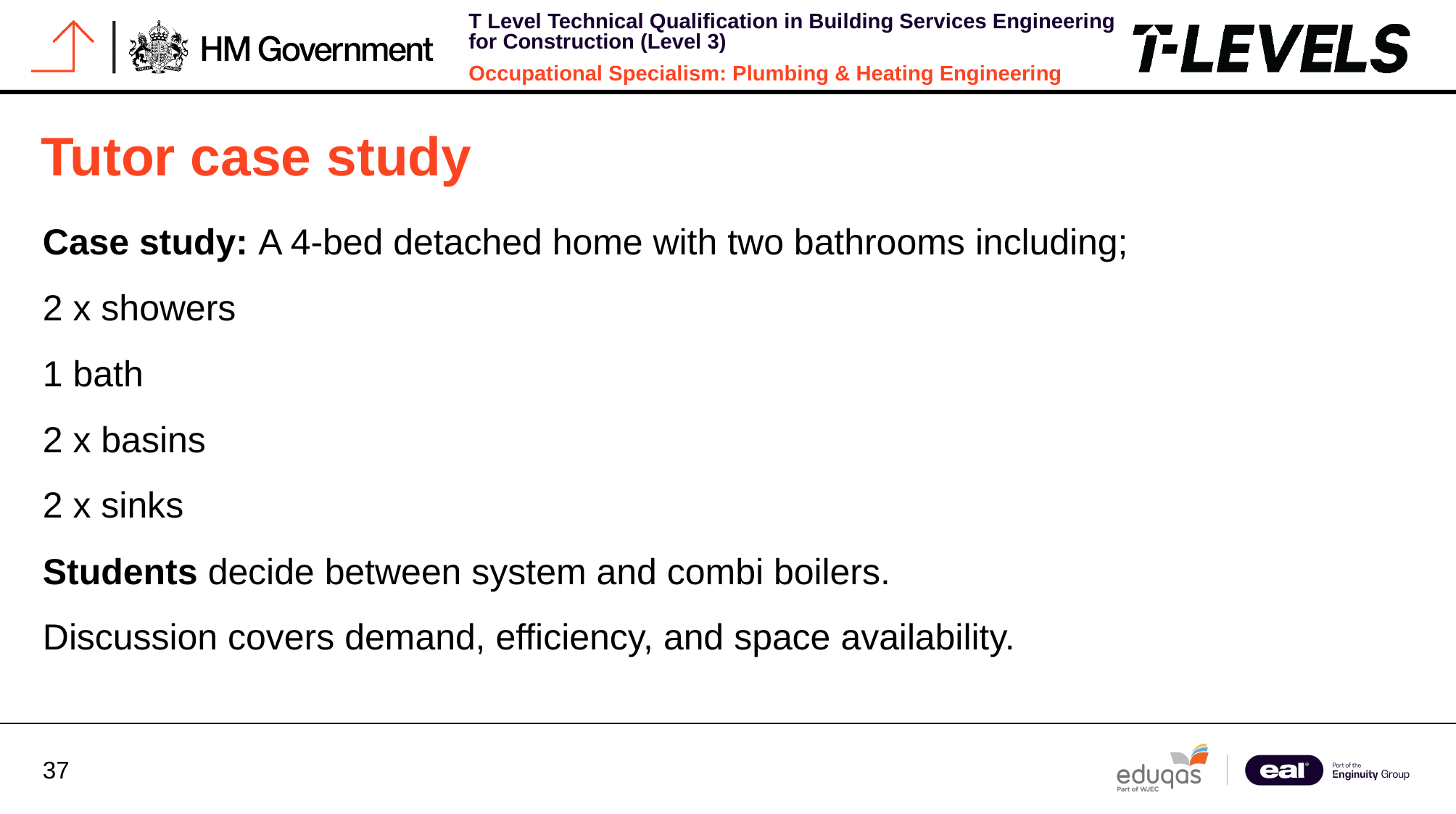

# Tutor case study
Case study: A 4-bed detached home with two bathrooms including;
2 x showers
1 bath
2 x basins
2 x sinks
Students decide between system and combi boilers.
Discussion covers demand, efficiency, and space availability.